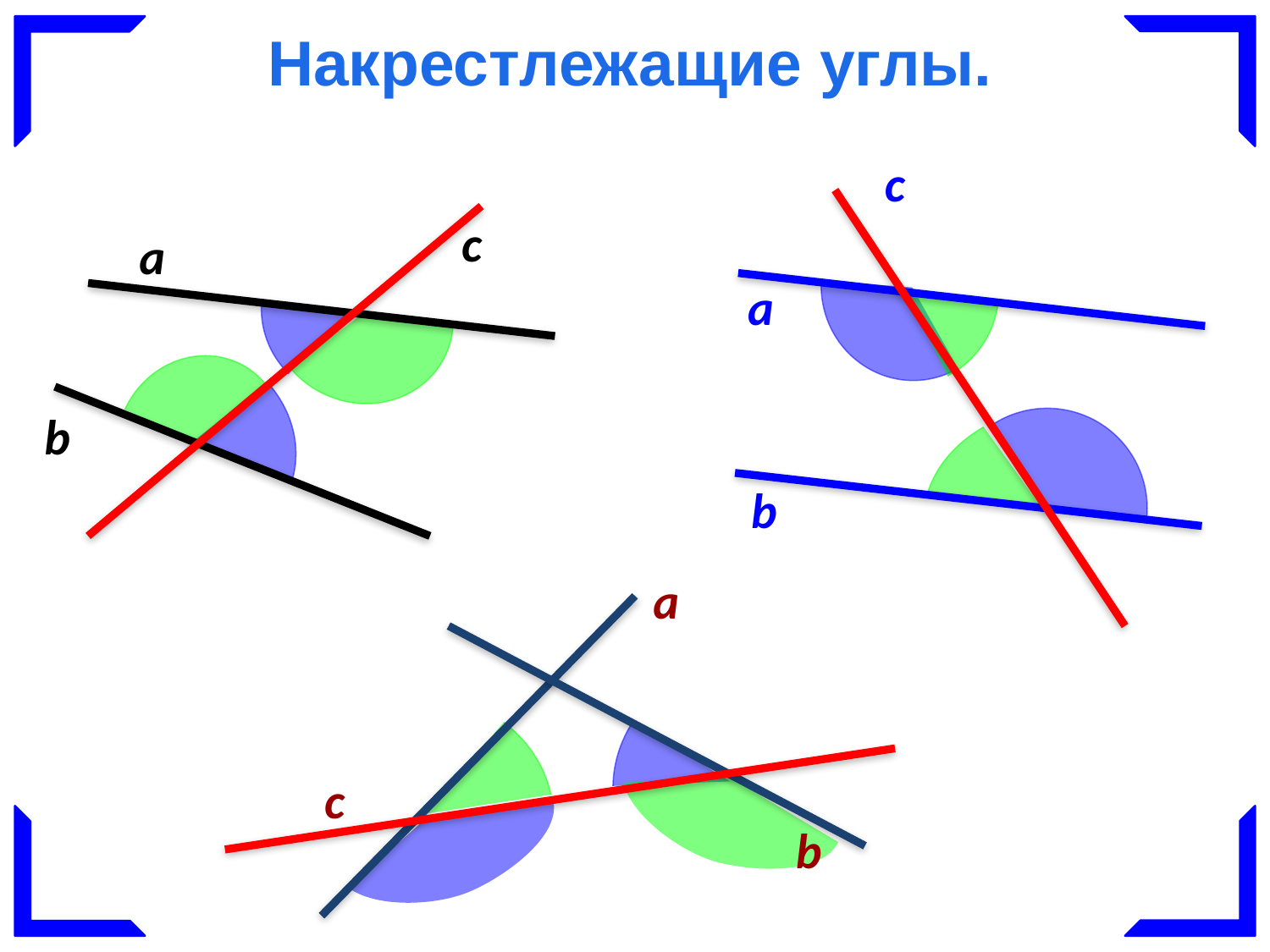

Накрестлежащие углы.

c

c
a

a

b

b
a

c

b